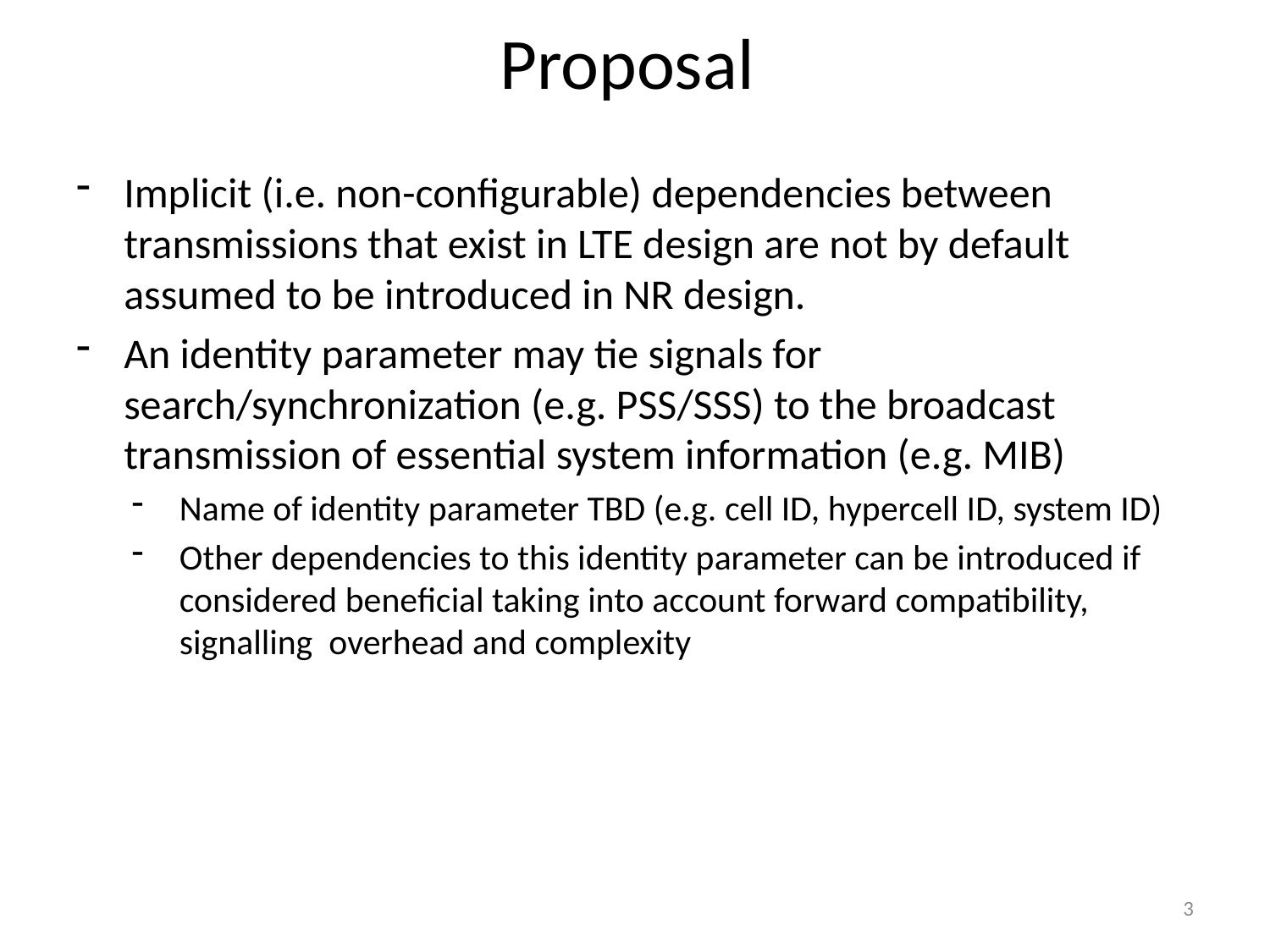

# Proposal
Implicit (i.e. non-configurable) dependencies between transmissions that exist in LTE design are not by default assumed to be introduced in NR design.
An identity parameter may tie signals for search/synchronization (e.g. PSS/SSS) to the broadcast transmission of essential system information (e.g. MIB)
Name of identity parameter TBD (e.g. cell ID, hypercell ID, system ID)
Other dependencies to this identity parameter can be introduced if considered beneficial taking into account forward compatibility, signalling  overhead and complexity

3